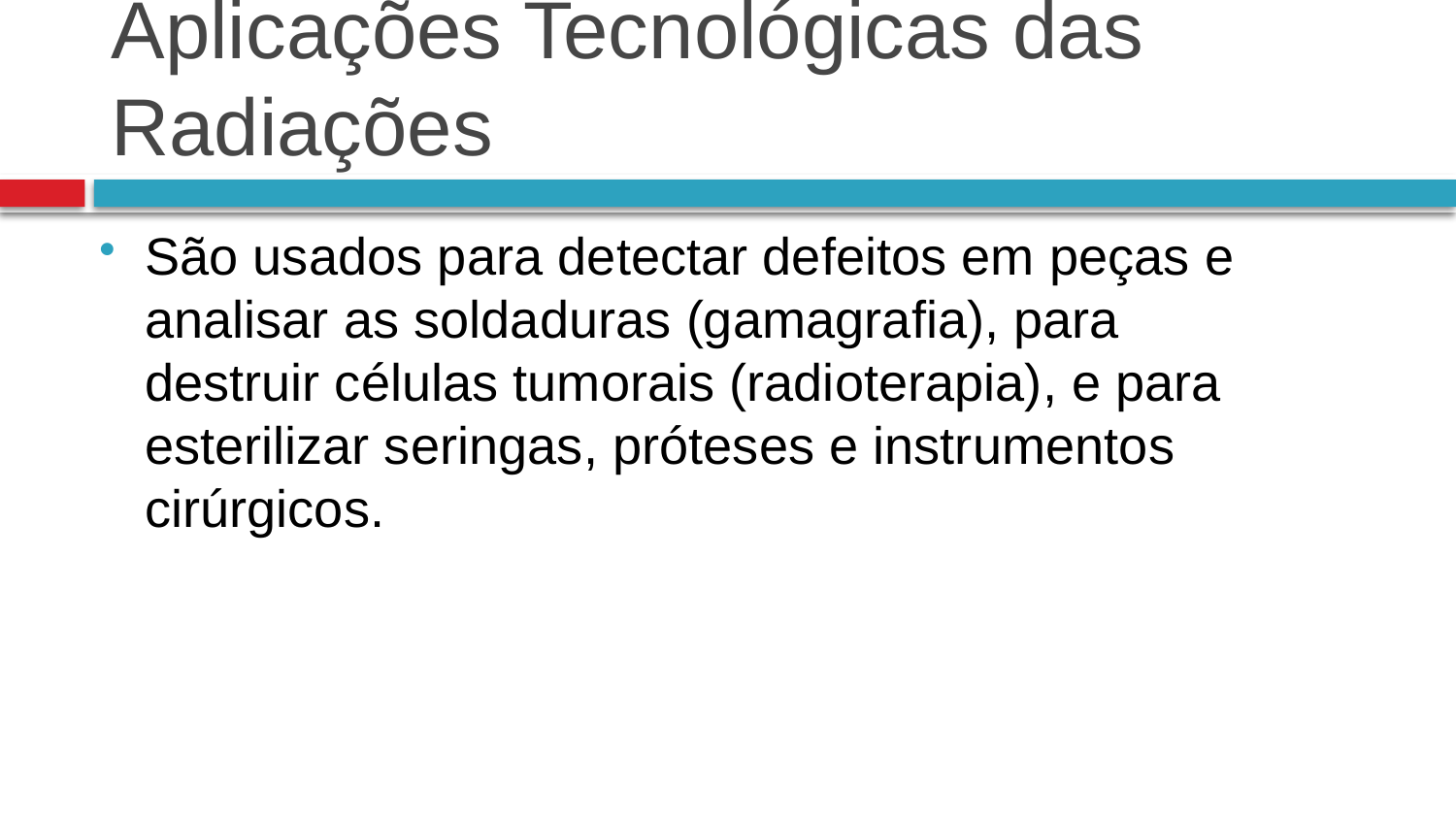

# Aplicações Tecnológicas das Radiações
São usados para detectar defeitos em peças e analisar as soldaduras (gamagrafia), para destruir células tumorais (radioterapia), e para esterilizar seringas, próteses e instrumentos cirúrgicos.